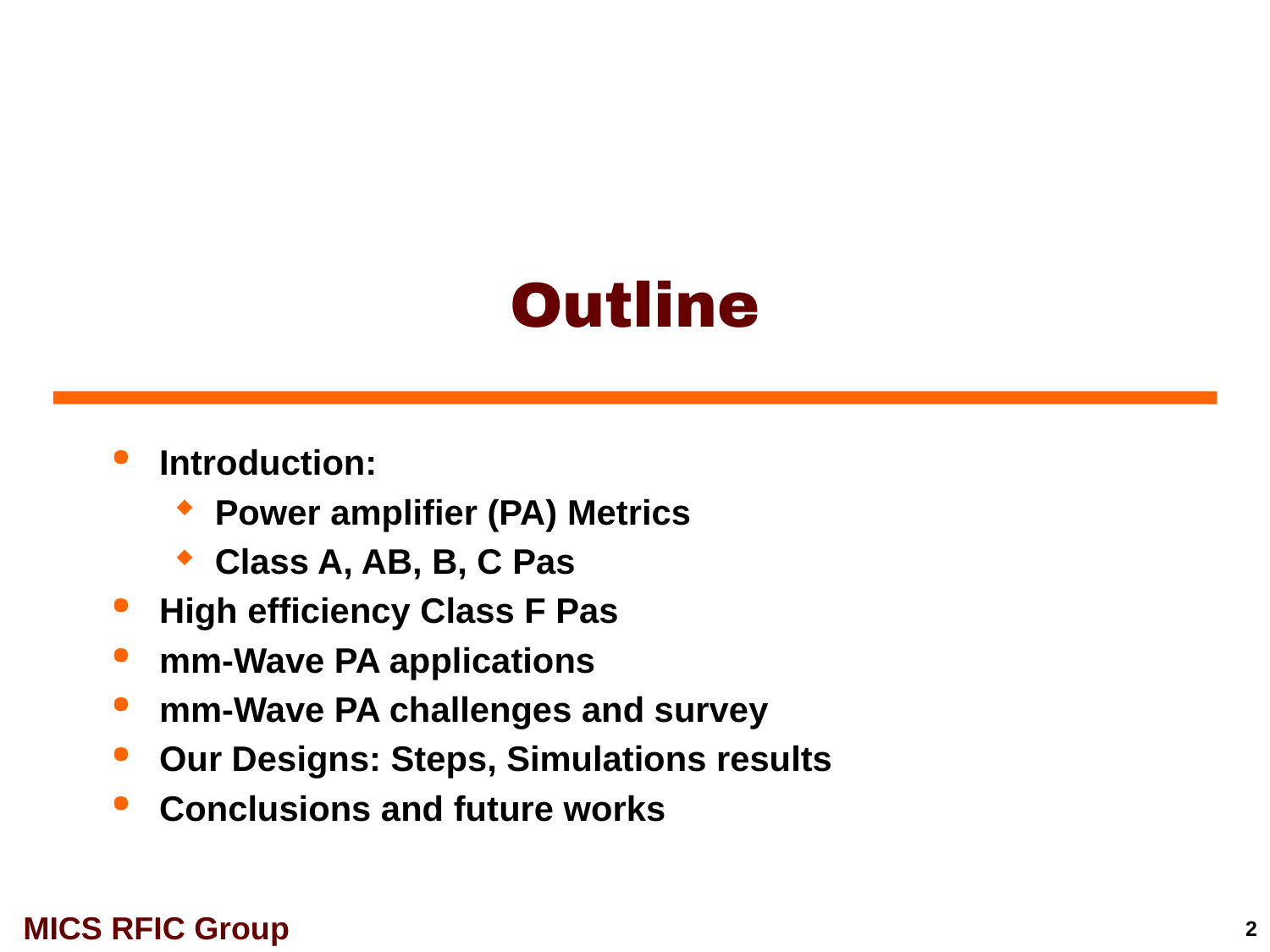

# Outline
Introduction:
Power amplifier (PA) Metrics
Class A, AB, B, C Pas
High efficiency Class F Pas
mm-Wave PA applications
mm-Wave PA challenges and survey
Our Designs: Steps, Simulations results
Conclusions and future works

2